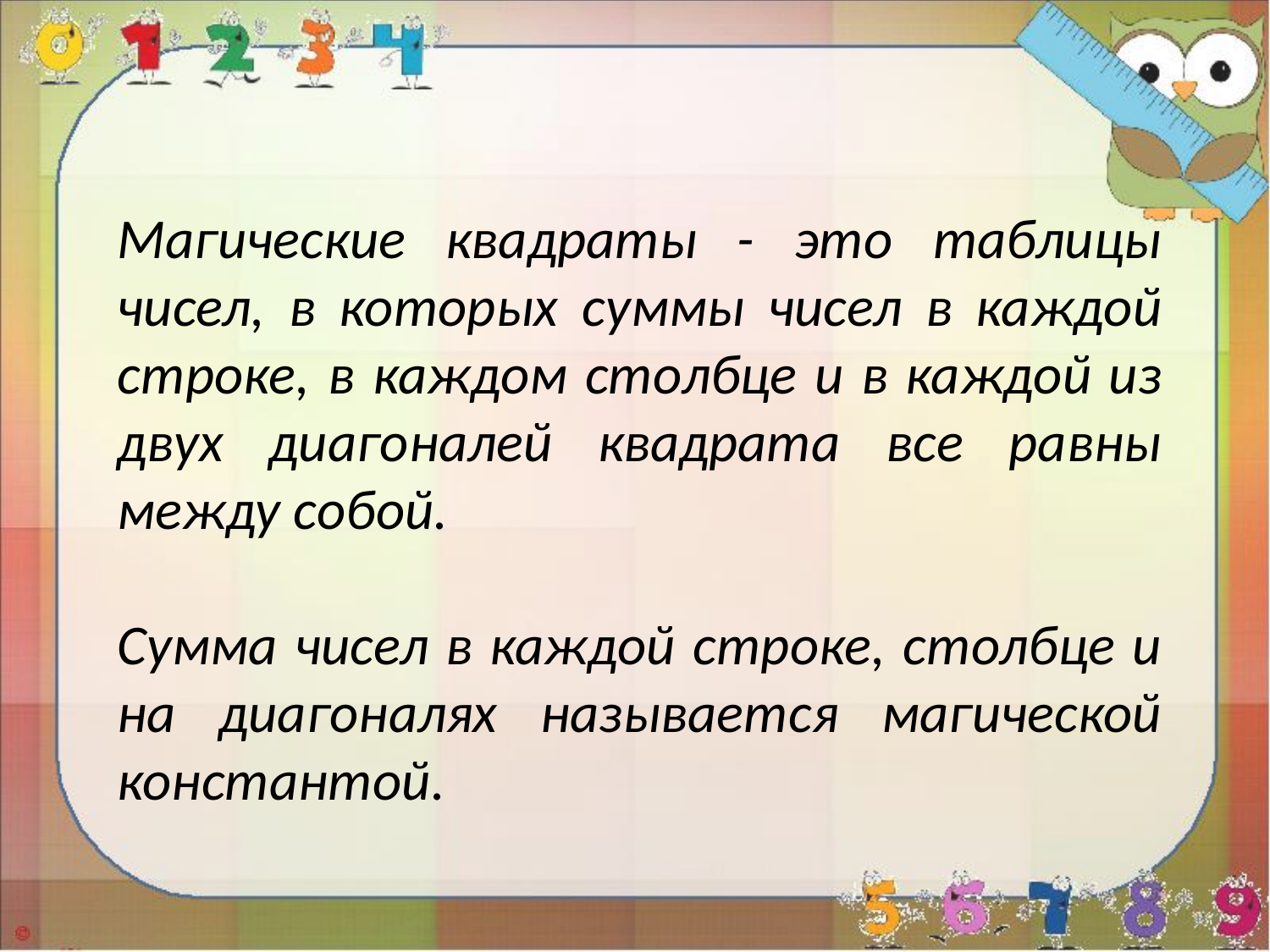

Магические квадраты - это таблицы чисел, в которых суммы чисел в каждой строке, в каждом столбце и в каждой из двух диагоналей квадрата все равны между собой.

Сумма чисел в каждой строке, столбце и на диагоналях называется магической константой.